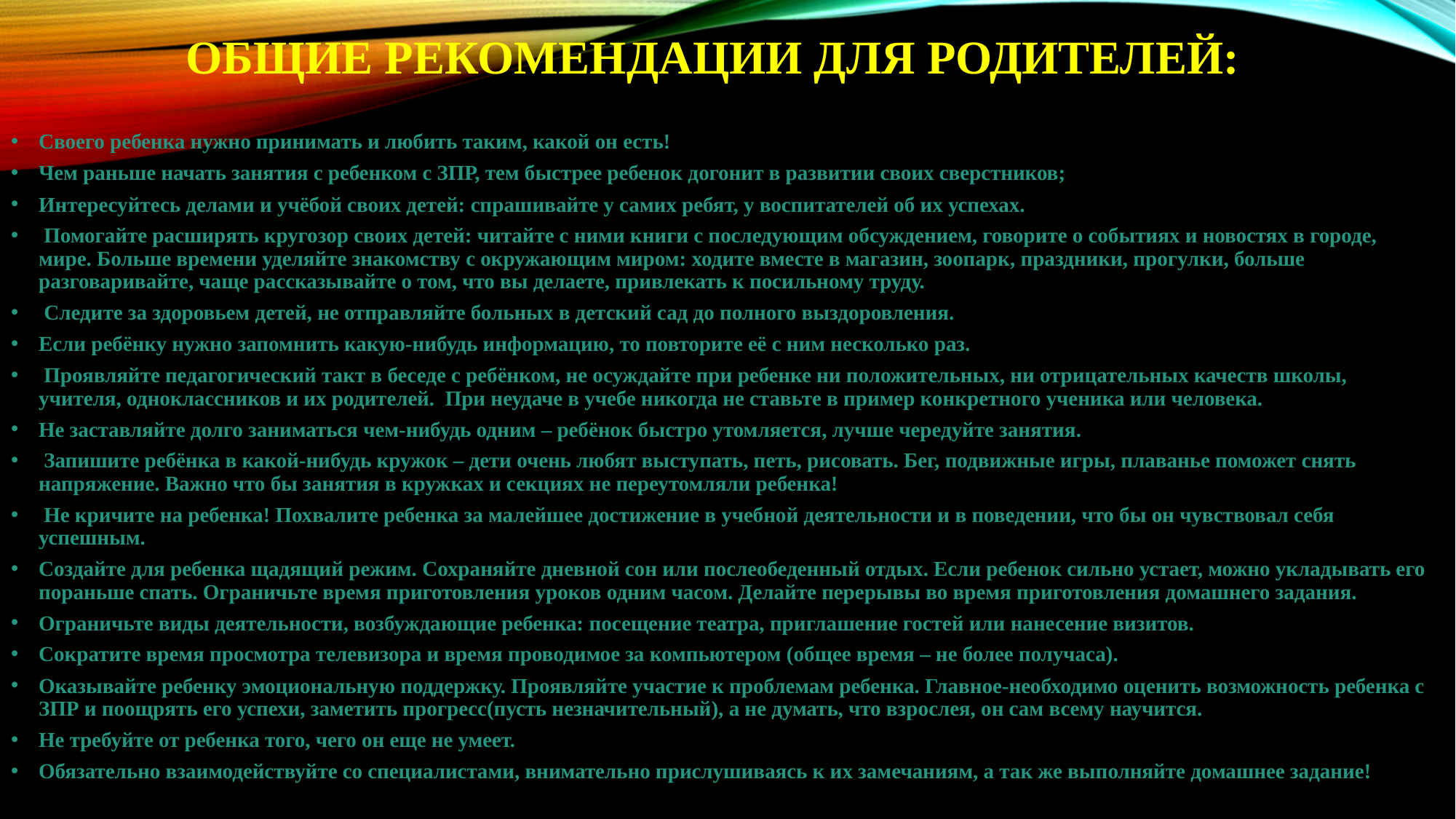

# Общие рекомендации для родителей:

Своего ребенка нужно принимать и любить таким, какой он есть!
Чем раньше начать занятия с ребенком с ЗПР, тем быстрее ребенок догонит в развитии своих сверстников;
Интересуйтесь делами и учёбой своих детей: спрашивайте у самих ребят, у воспитателей об их успехах.
 Помогайте расширять кругозор своих детей: читайте с ними книги с последующим обсуждением, говорите о событиях и новостях в городе, мире. Больше времени уделяйте знакомству с окружающим миром: ходите вместе в магазин, зоопарк, праздники, прогулки, больше разговаривайте, чаще рассказывайте о том, что вы делаете, привлекать к посильному труду.
 Следите за здоровьем детей, не отправляйте больных в детский сад до полного выздоровления.
Если ребёнку нужно запомнить какую-нибудь информацию, то повторите её с ним несколько раз.
 Проявляйте педагогический такт в беседе с ребёнком, не осуждайте при ребенке ни положительных, ни отрицательных качеств школы, учителя, одноклассников и их родителей.  При неудаче в учебе никогда не ставьте в пример конкретного ученика или человека.
Не заставляйте долго заниматься чем-нибудь одним – ребёнок быстро утомляется, лучше чередуйте занятия.
 Запишите ребёнка в какой-нибудь кружок – дети очень любят выступать, петь, рисовать. Бег, подвижные игры, плаванье поможет снять напряжение. Важно что бы занятия в кружках и секциях не переутомляли ребенка!
 Не кричите на ребенка! Похвалите ребенка за малейшее достижение в учебной деятельности и в поведении, что бы он чувствовал себя успешным.
Создайте для ребенка щадящий режим. Сохраняйте дневной сон или послеобеденный отдых. Если ребенок сильно устает, можно укладывать его пораньше спать. Ограничьте время приготовления уроков одним часом. Делайте перерывы во время приготовления домашнего задания.
Ограничьте виды деятельности, возбуждающие ребенка: посещение театра, приглашение гостей или нанесение визитов.
Сократите время просмотра телевизора и время проводимое за компьютером (общее время – не более получаса).
Оказывайте ребенку эмоциональную поддержку. Проявляйте участие к проблемам ребенка. Главное-необходимо оценить возможность ребенка с ЗПР и поощрять его успехи, заметить прогресс(пусть незначительный), а не думать, что взрослея, он сам всему научится.
Не требуйте от ребенка того, чего он еще не умеет.
Обязательно взаимодействуйте со специалистами, внимательно прислушиваясь к их замечаниям, а так же выполняйте домашнее задание!